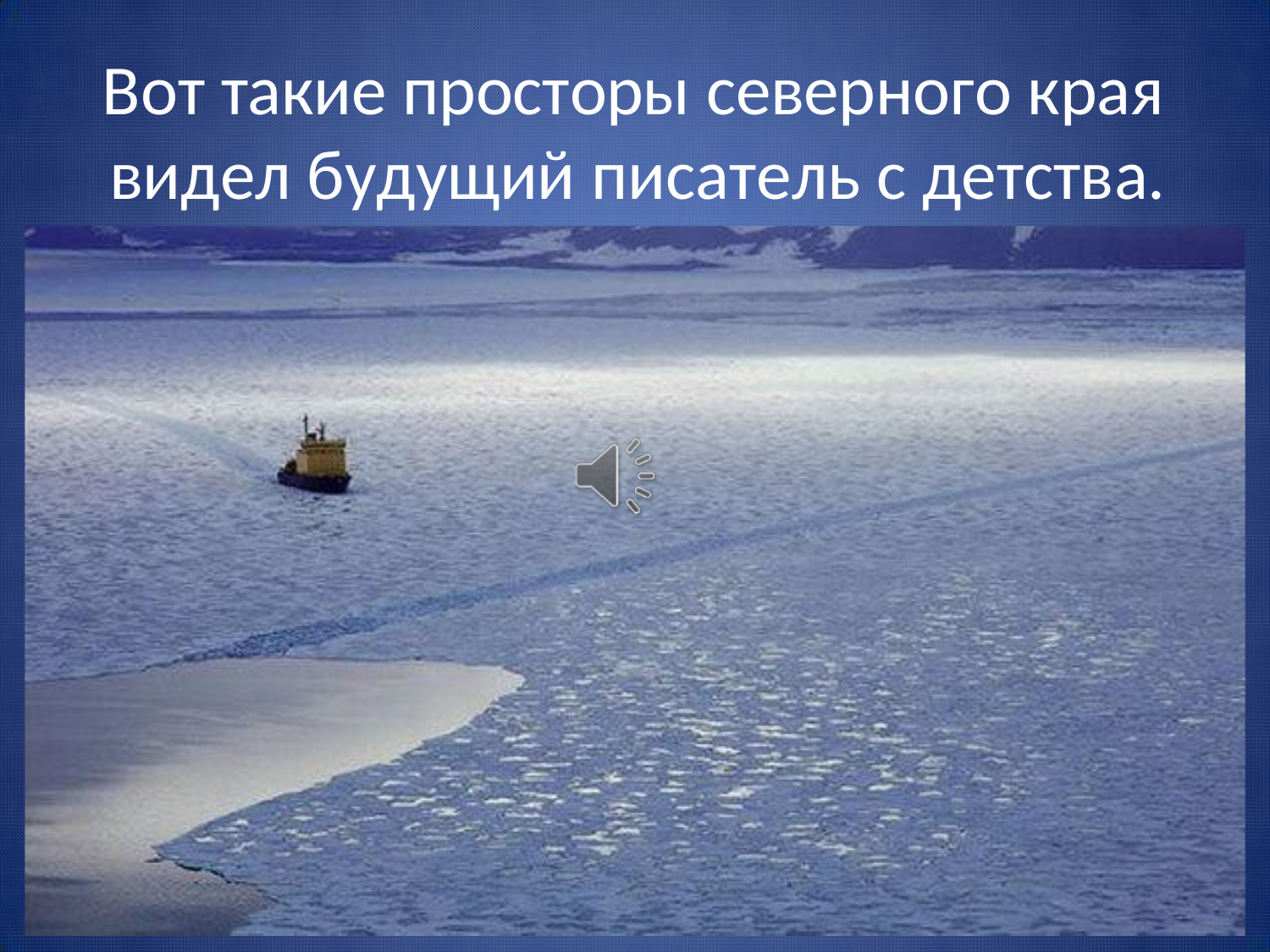

Вот такие просторы северного края
видел будущий писатель с детства.